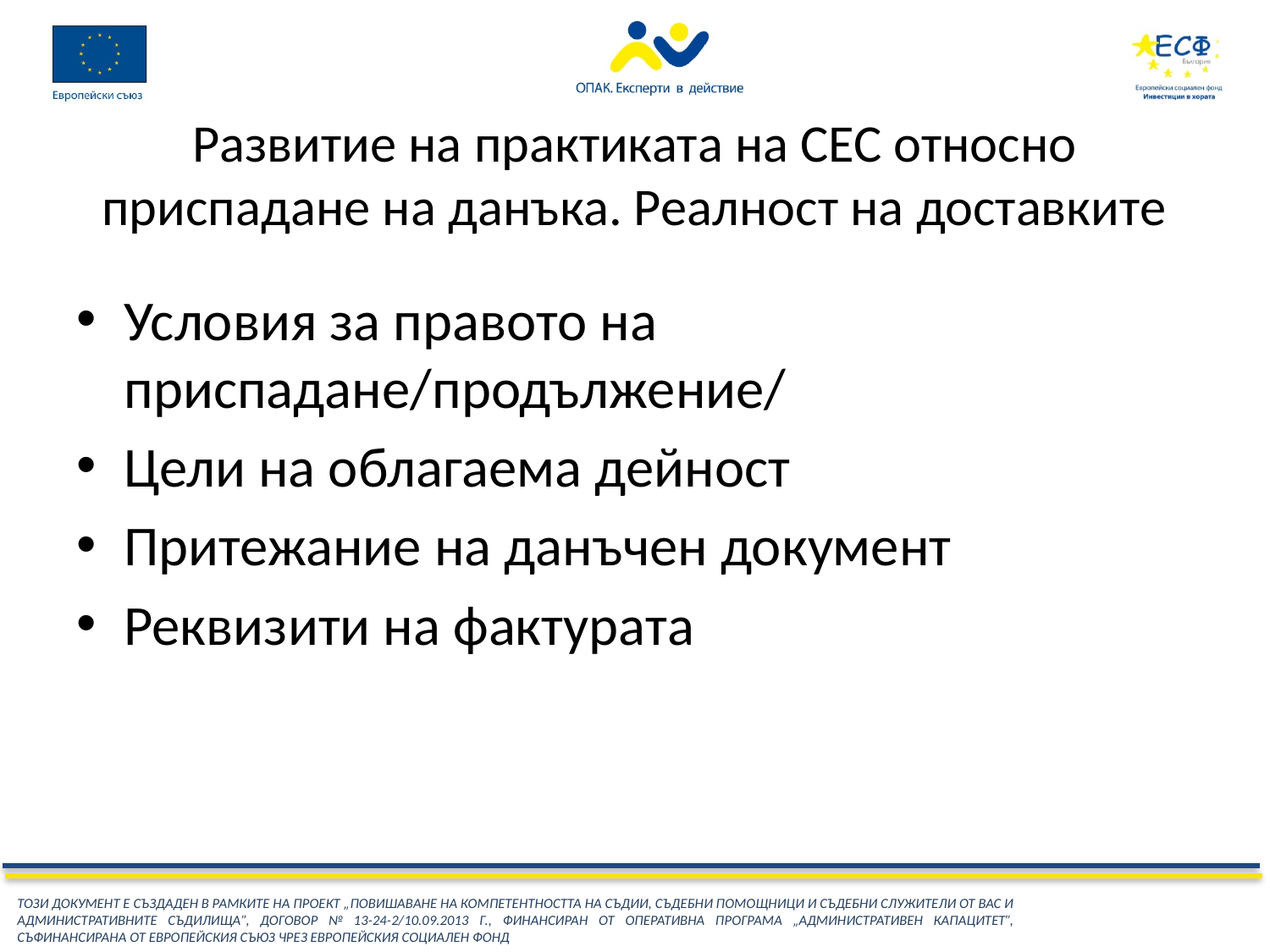

# Развитие на практиката на СЕС относно приспадане на данъка. Реалност на доставките
Условия за правото на приспадане/продължение/
Цели на облагаема дейност
Притежание на данъчен документ
Реквизити на фактурата